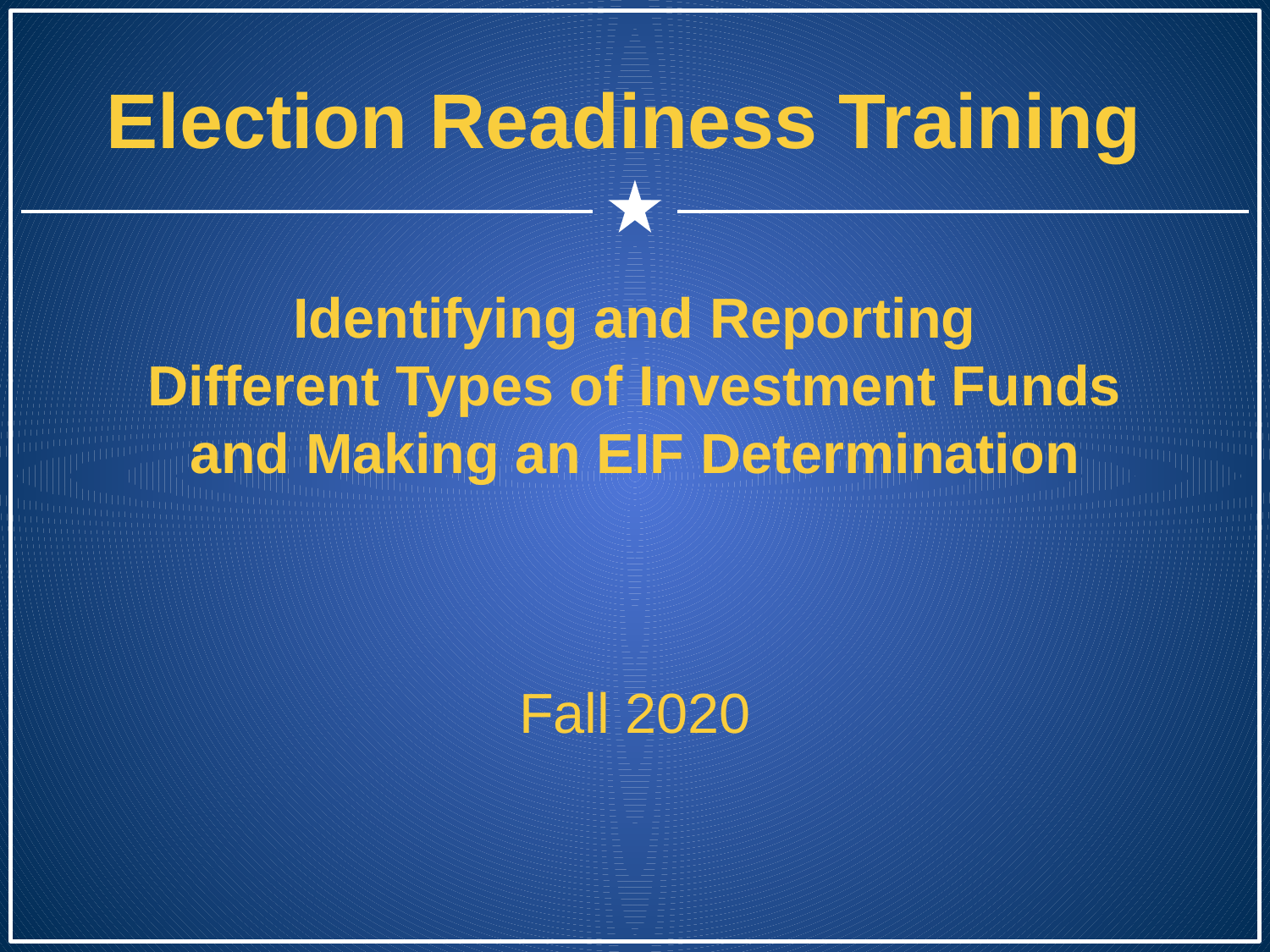

# Election Readiness Training
Identifying and Reporting
Different Types of Investment Funds
and Making an EIF Determination

Fall 2020